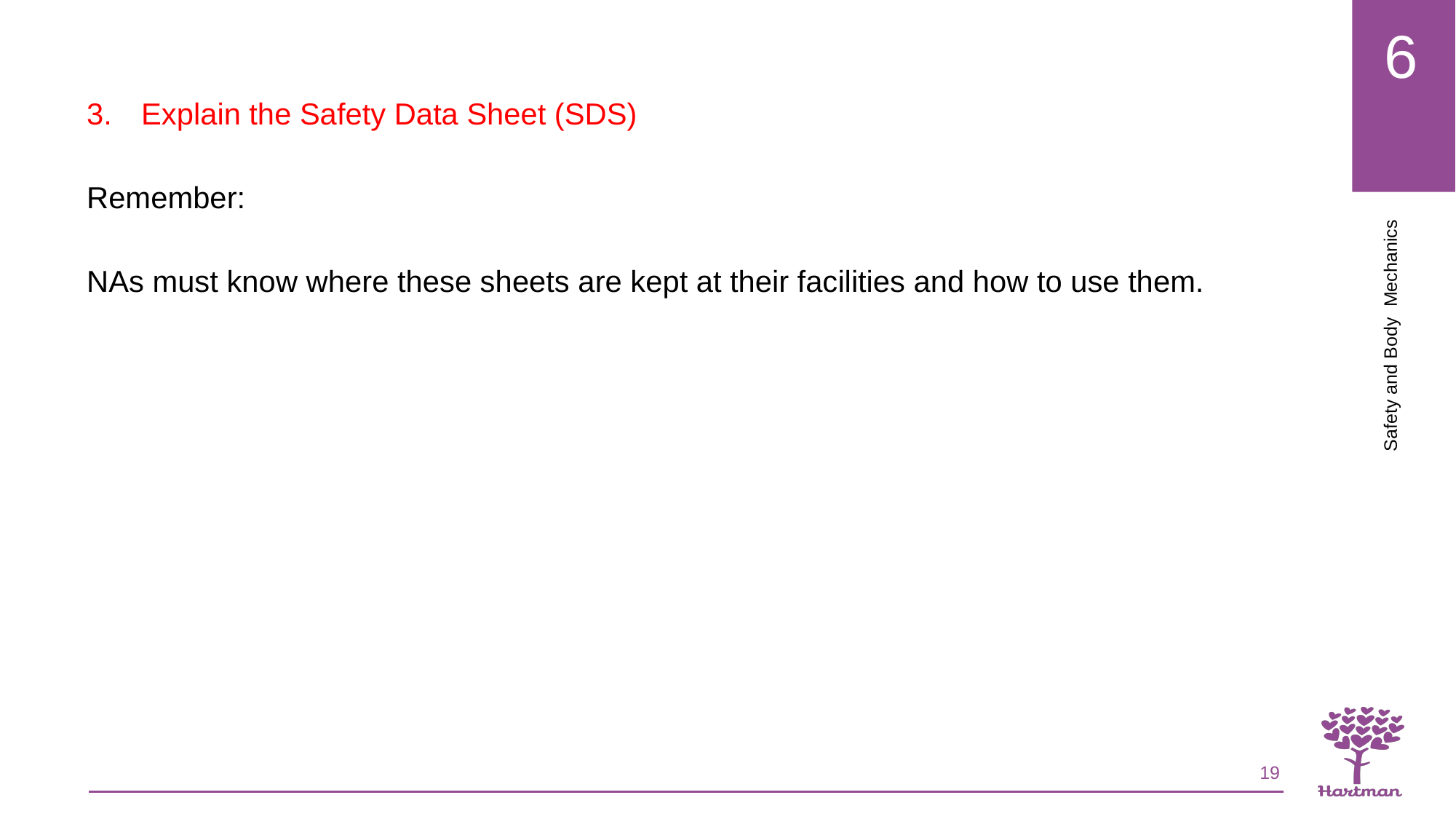

Explain the Safety Data Sheet (SDS)

Remember:

NAs must know where these sheets are kept at their facilities and how to use them.

19